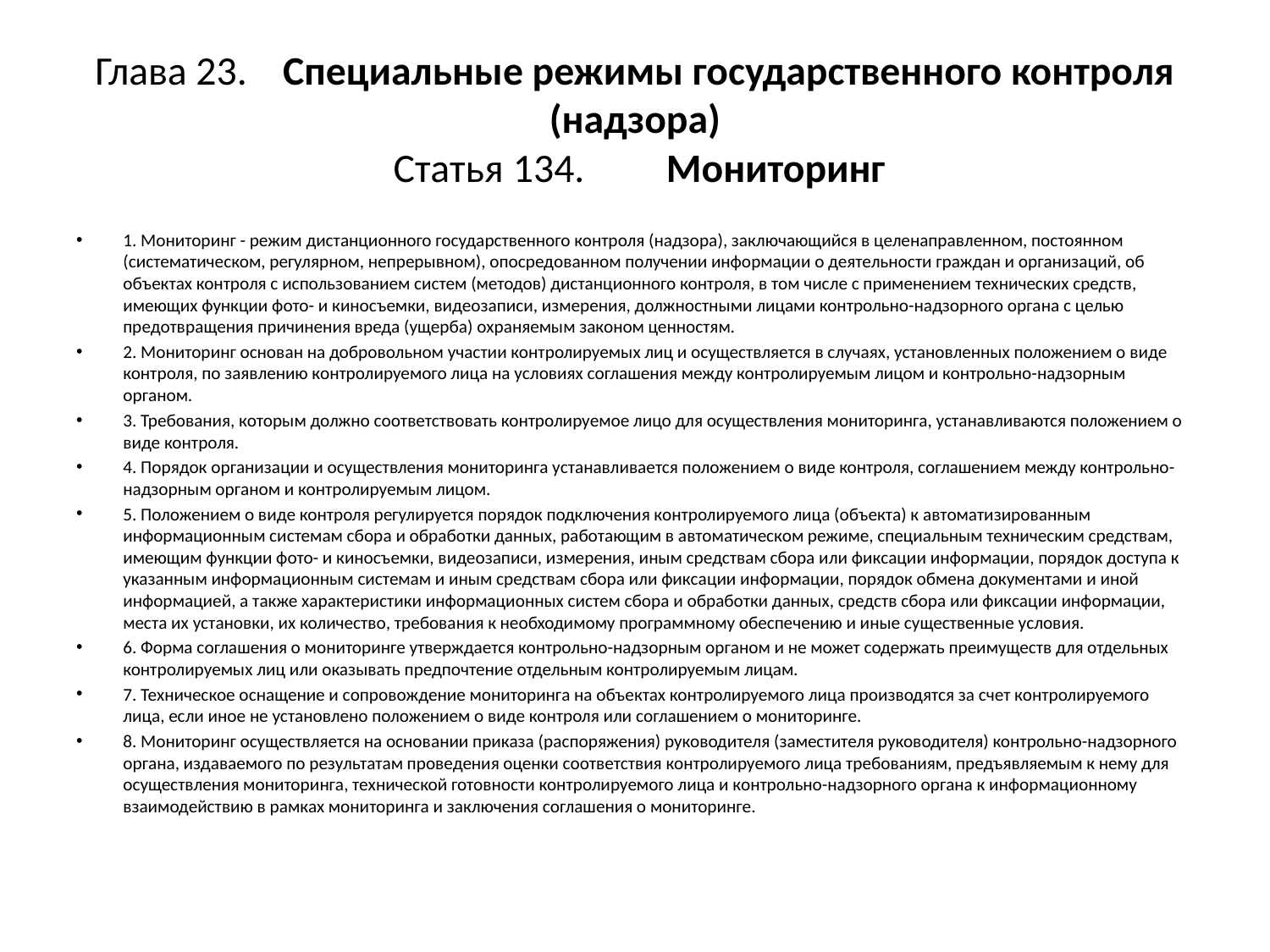

# Глава 23.	Специальные режимы государственного контроля (надзора)  Статья 134.	Мониторинг
1. Мониторинг - режим дистанционного государственного контроля (надзора), заключающийся в целенаправленном, постоянном (систематическом, регулярном, непрерывном), опосредованном получении информации о деятельности граждан и организаций, об объектах контроля с использованием систем (методов) дистанционного контроля, в том числе с применением технических средств, имеющих функции фото- и киносъемки, видеозаписи, измерения, должностными лицами контрольно-надзорного органа с целью предотвращения причинения вреда (ущерба) охраняемым законом ценностям.
2. Мониторинг основан на добровольном участии контролируемых лиц и осуществляется в случаях, установленных положением о виде контроля, по заявлению контролируемого лица на условиях соглашения между контролируемым лицом и контрольно-надзорным органом.
3. Требования, которым должно соответствовать контролируемое лицо для осуществления мониторинга, устанавливаются положением о виде контроля.
4. Порядок организации и осуществления мониторинга устанавливается положением о виде контроля, соглашением между контрольно-надзорным органом и контролируемым лицом.
5. Положением о виде контроля регулируется порядок подключения контролируемого лица (объекта) к автоматизированным информационным системам сбора и обработки данных, работающим в автоматическом режиме, специальным техническим средствам, имеющим функции фото- и киносъемки, видеозаписи, измерения, иным средствам сбора или фиксации информации, порядок доступа к указанным информационным системам и иным средствам сбора или фиксации информации, порядок обмена документами и иной информацией, а также характеристики информационных систем сбора и обработки данных, средств сбора или фиксации информации, места их установки, их количество, требования к необходимому программному обеспечению и иные существенные условия.
6. Форма соглашения о мониторинге утверждается контрольно-надзорным органом и не может содержать преимуществ для отдельных контролируемых лиц или оказывать предпочтение отдельным контролируемым лицам.
7. Техническое оснащение и сопровождение мониторинга на объектах контролируемого лица производятся за счет контролируемого лица, если иное не установлено положением о виде контроля или соглашением о мониторинге.
8. Мониторинг осуществляется на основании приказа (распоряжения) руководителя (заместителя руководителя) контрольно-надзорного органа, издаваемого по результатам проведения оценки соответствия контролируемого лица требованиям, предъявляемым к нему для осуществления мониторинга, технической готовности контролируемого лица и контрольно-надзорного органа к информационному взаимодействию в рамках мониторинга и заключения соглашения о мониторинге.